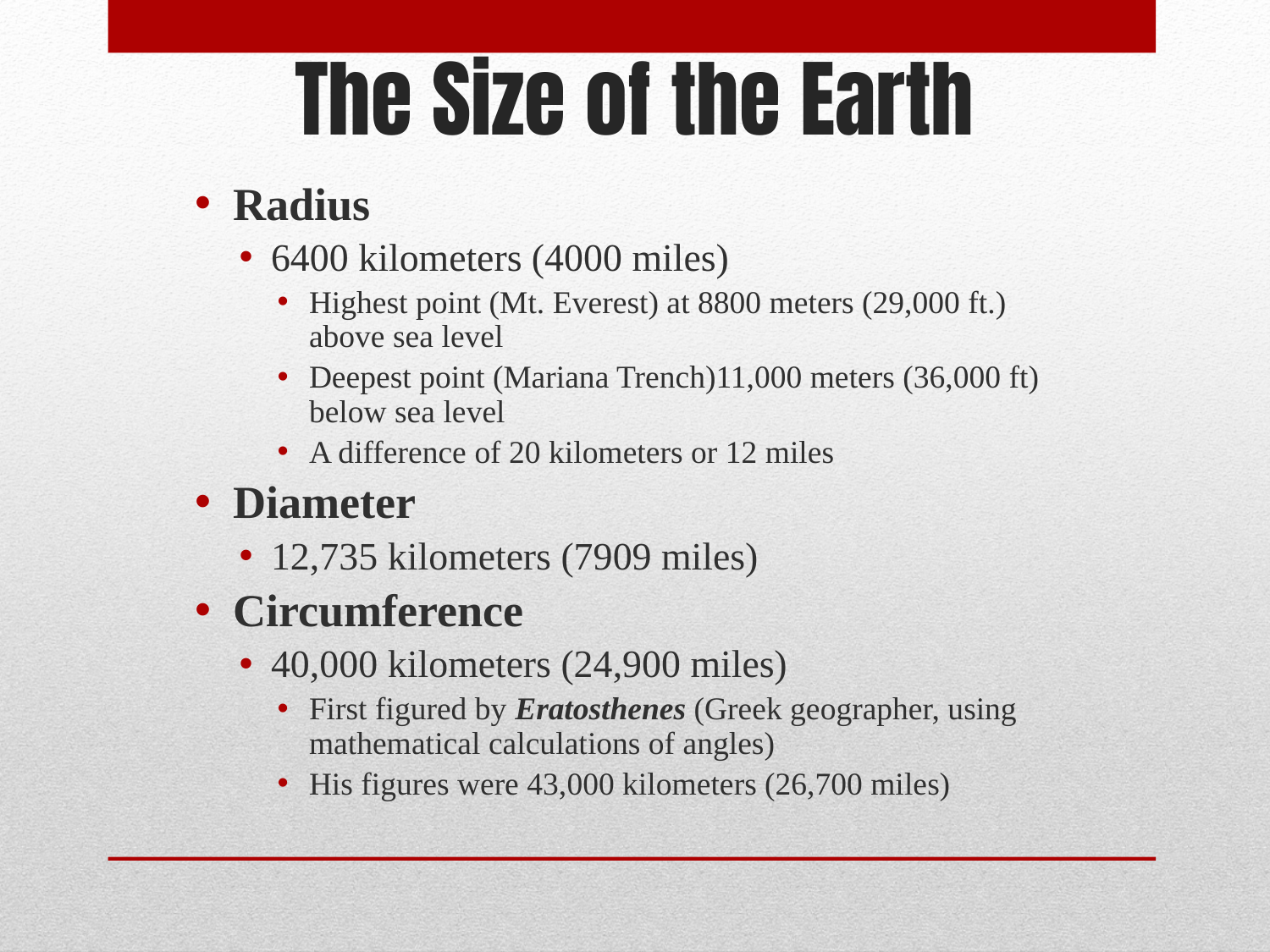

The Size of the Earth
Radius
6400 kilometers (4000 miles)
Highest point (Mt. Everest) at 8800 meters (29,000 ft.) above sea level
Deepest point (Mariana Trench)11,000 meters (36,000 ft) below sea level
A difference of 20 kilometers or 12 miles
Diameter
12,735 kilometers (7909 miles)
Circumference
40,000 kilometers (24,900 miles)
First figured by Eratosthenes (Greek geographer, using mathematical calculations of angles)
His figures were 43,000 kilometers (26,700 miles)